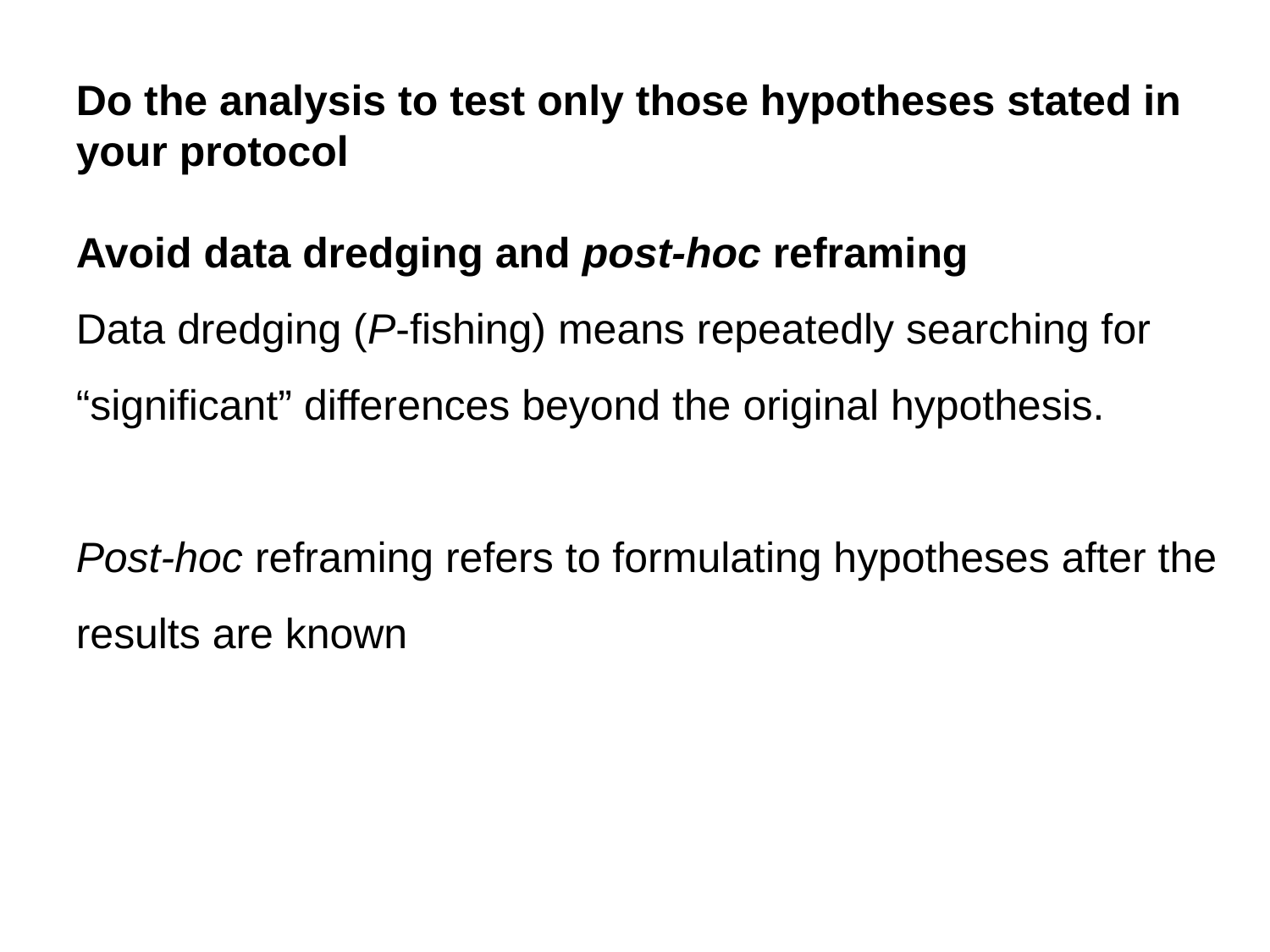

Do the analysis to test only those hypotheses stated in your protocol

Avoid data dredging and post-hoc reframing
Data dredging (P-fishing) means repeatedly searching for “significant” differences beyond the original hypothesis.

Post-hoc reframing refers to formulating hypotheses after the results are known